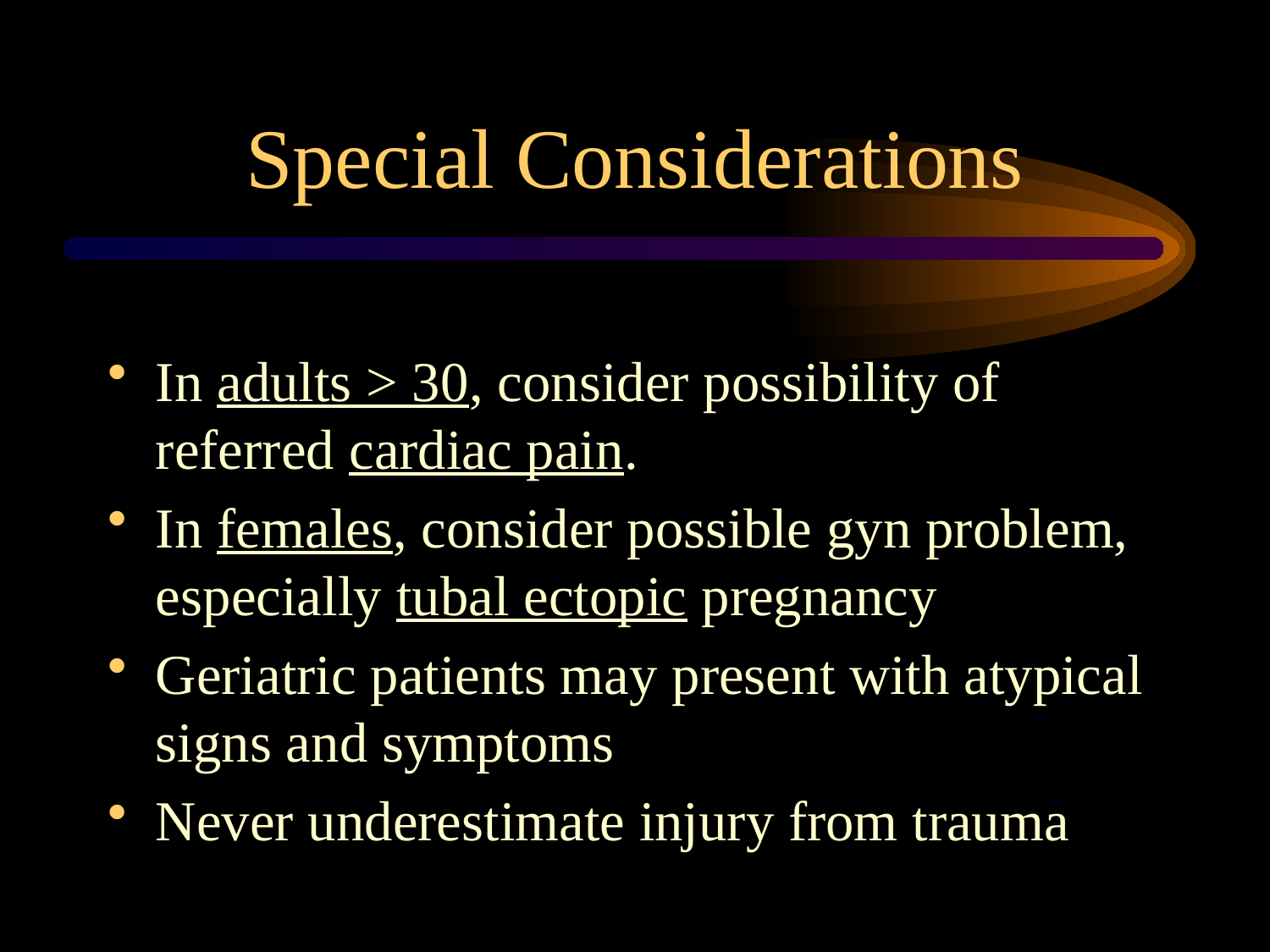

# Special Considerations
In adults > 30, consider possibility of referred cardiac pain.
In females, consider possible gyn problem, especially tubal ectopic pregnancy
Geriatric patients may present with atypical signs and symptoms
Never underestimate injury from trauma